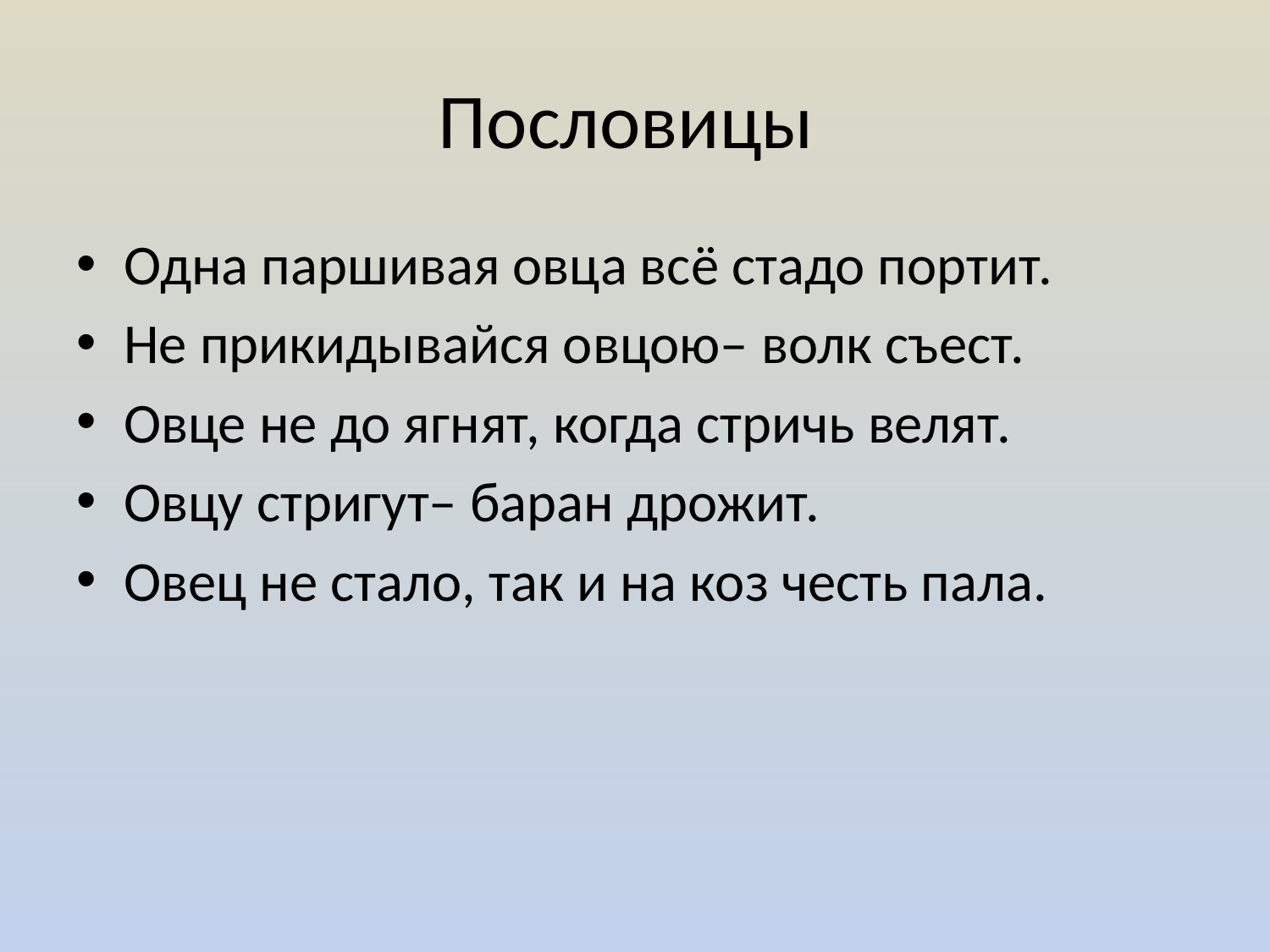

# Пословицы
Одна паршивая овца всё стадо портит.
Не прикидывайся овцою– волк съест.
Овце не до ягнят, когда стричь велят.
Овцу стригут– баран дрожит.
Овец не стало, так и на коз честь пала.